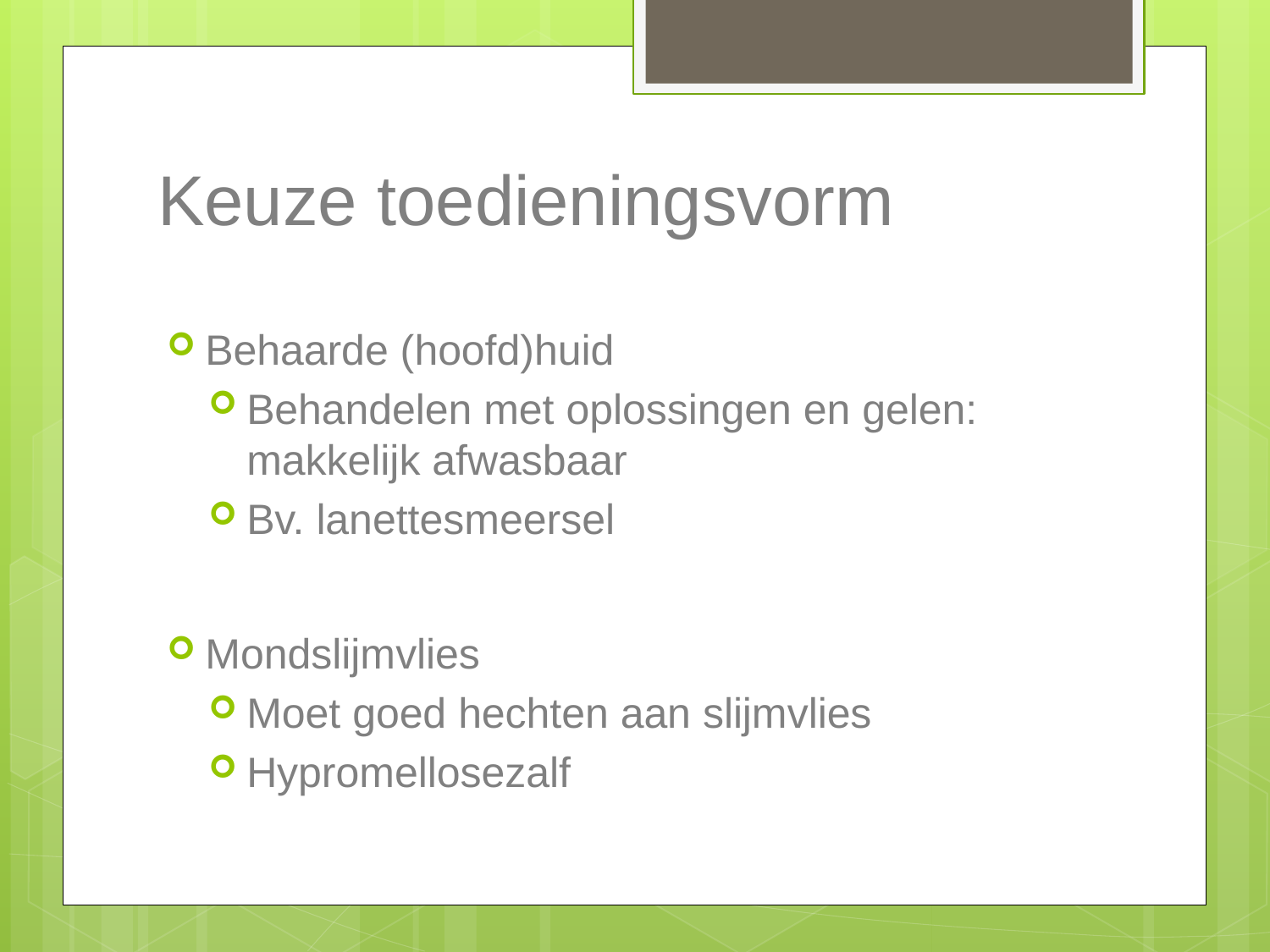

# Keuze toedieningsvorm
Behaarde (hoofd)huid
Behandelen met oplossingen en gelen: makkelijk afwasbaar
Bv. lanettesmeersel

Mondslijmvlies
Moet goed hechten aan slijmvlies
Hypromellosezalf